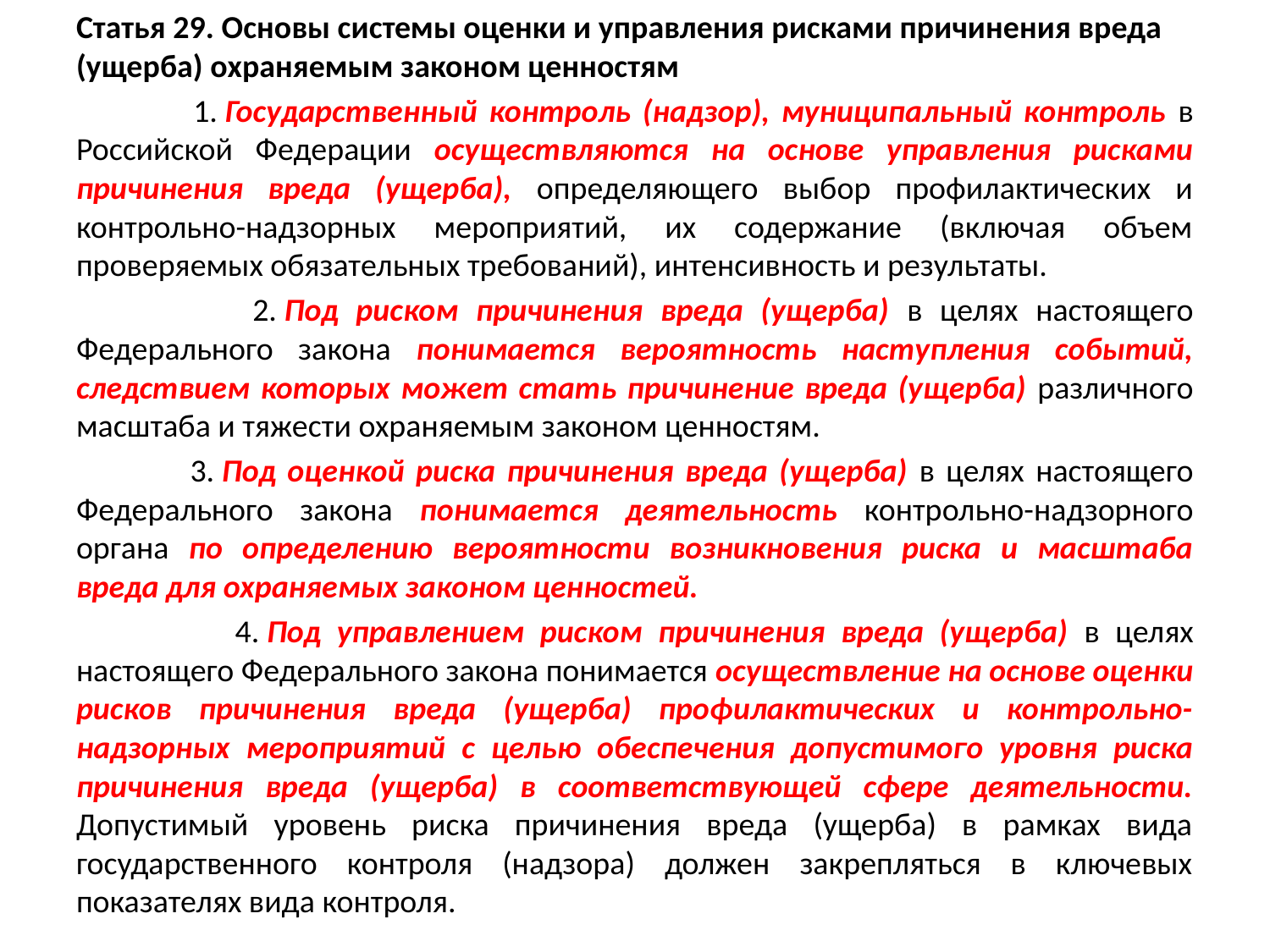

Статья 29. Основы системы оценки и управления рисками причинения вреда (ущерба) охраняемым законом ценностям
          1. Государственный контроль (надзор), муниципальный контроль в Российской Федерации осуществляются на основе управления рисками причинения вреда (ущерба), определяющего выбор профилактических и контрольно-надзорных мероприятий, их содержание (включая объем проверяемых обязательных требований), интенсивность и результаты.
          2. Под риском причинения вреда (ущерба) в целях настоящего Федерального закона понимается вероятность наступления событий, следствием которых может стать причинение вреда (ущерба) различного масштаба и тяжести охраняемым законом ценностям.
          3. Под оценкой риска причинения вреда (ущерба) в целях настоящего Федерального закона понимается деятельность контрольно-надзорного органа по определению вероятности возникновения риска и масштаба вреда для охраняемых законом ценностей.
          4. Под управлением риском причинения вреда (ущерба) в целях настоящего Федерального закона понимается осуществление на основе оценки рисков причинения вреда (ущерба) профилактических и контрольно-надзорных мероприятий с целью обеспечения допустимого уровня риска причинения вреда (ущерба) в соответствующей сфере деятельности. Допустимый уровень риска причинения вреда (ущерба) в рамках вида государственного контроля (надзора) должен закрепляться в ключевых показателях вида контроля.